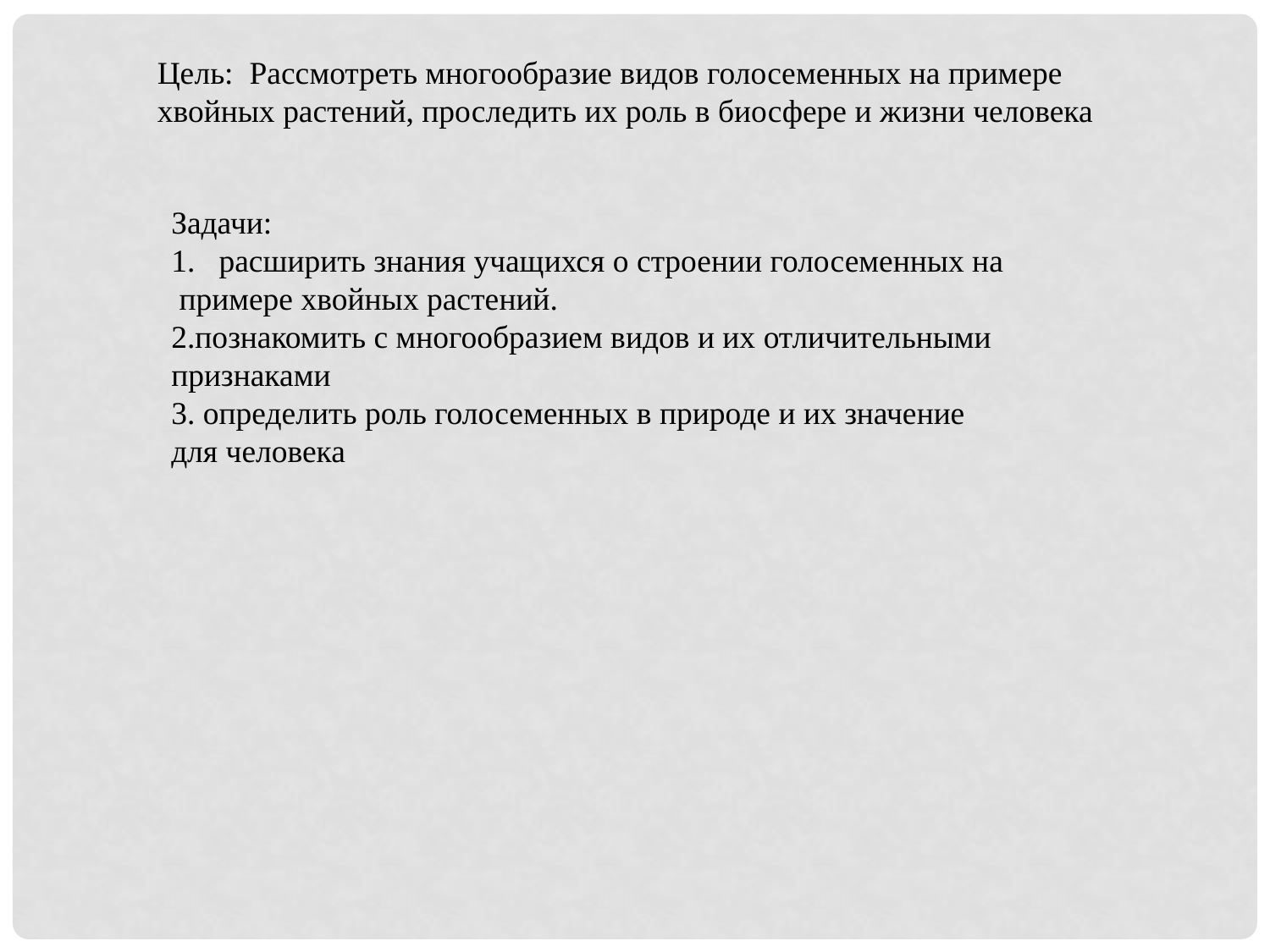

Цель:  Рассмотреть многообразие видов голосеменных на примере хвойных растений, проследить их роль в биосфере и жизни человека
Задачи:
расширить знания учащихся о строении голосеменных на
 примере хвойных растений.
2.познакомить с многообразием видов и их отличительными
признаками
3. определить роль голосеменных в природе и их значение
для человека